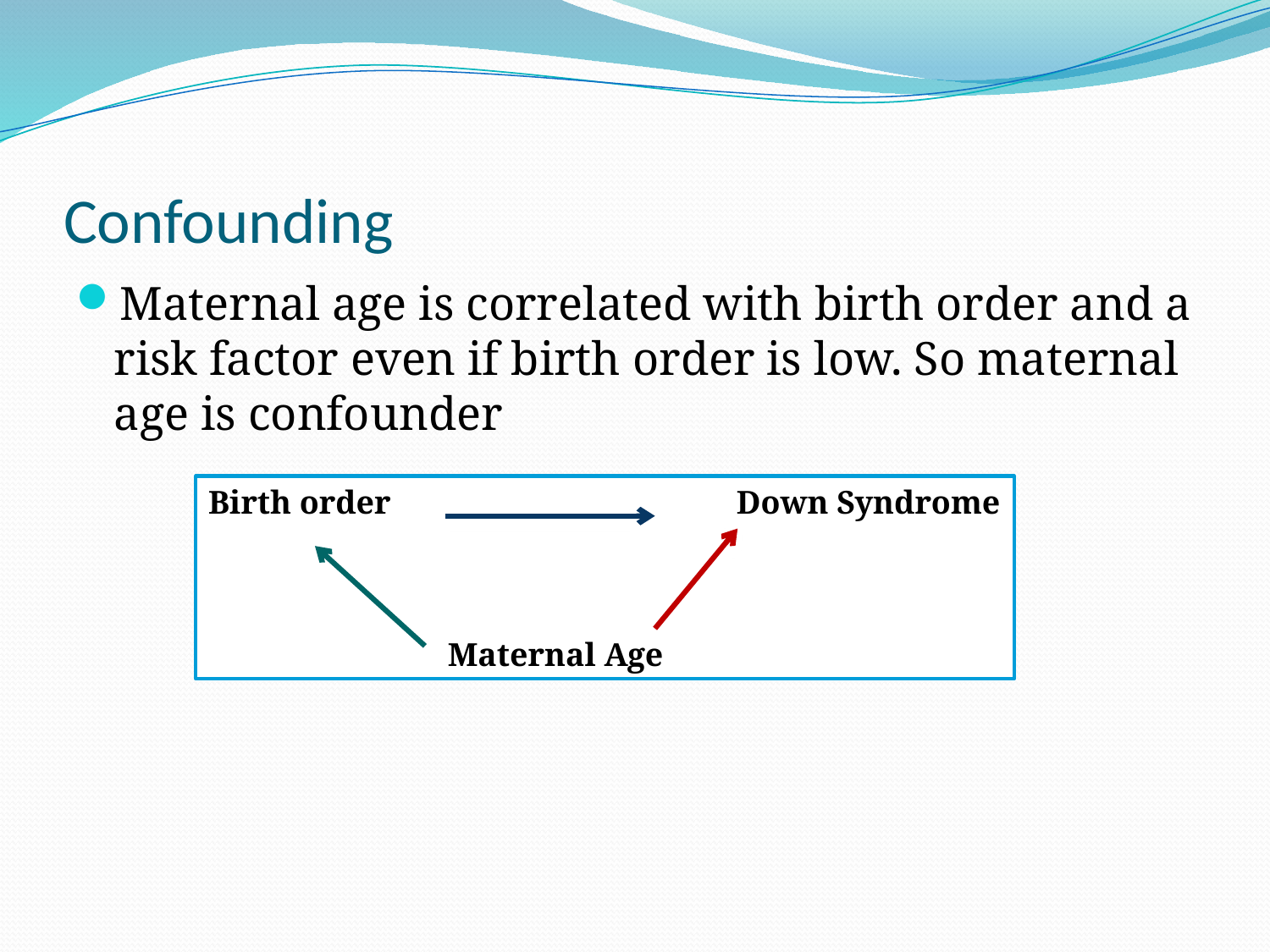

# Confounding
Maternal age is correlated with birth order and a risk factor even if birth order is low. So maternal age is confounder
Birth order                                          Down Syndrome

                             Maternal Age